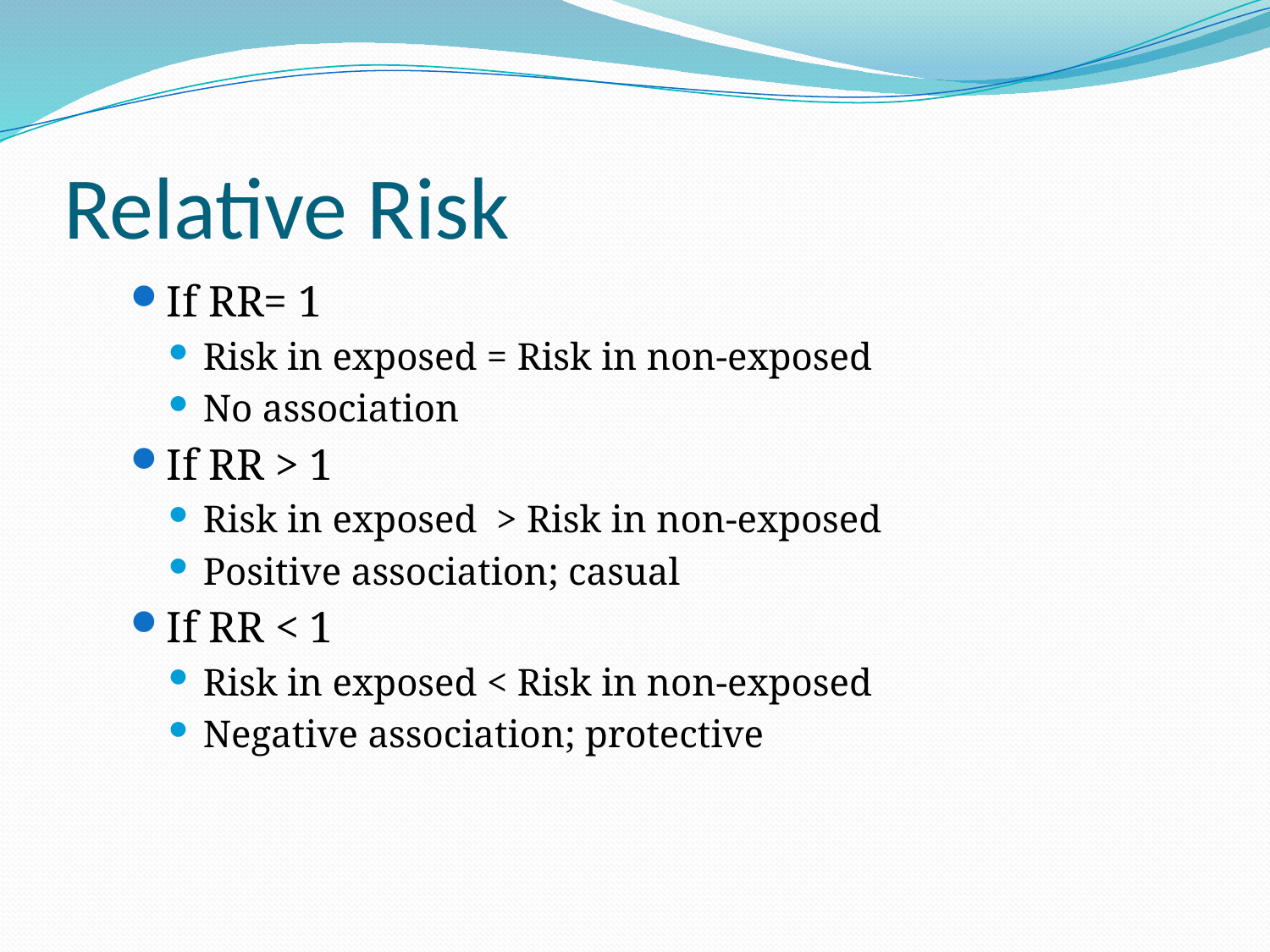

# Relative Risk
If RR= 1
Risk in exposed = Risk in non-exposed
No association
If RR > 1
Risk in exposed  > Risk in non-exposed
Positive association; casual
If RR < 1
Risk in exposed < Risk in non-exposed
Negative association; protective